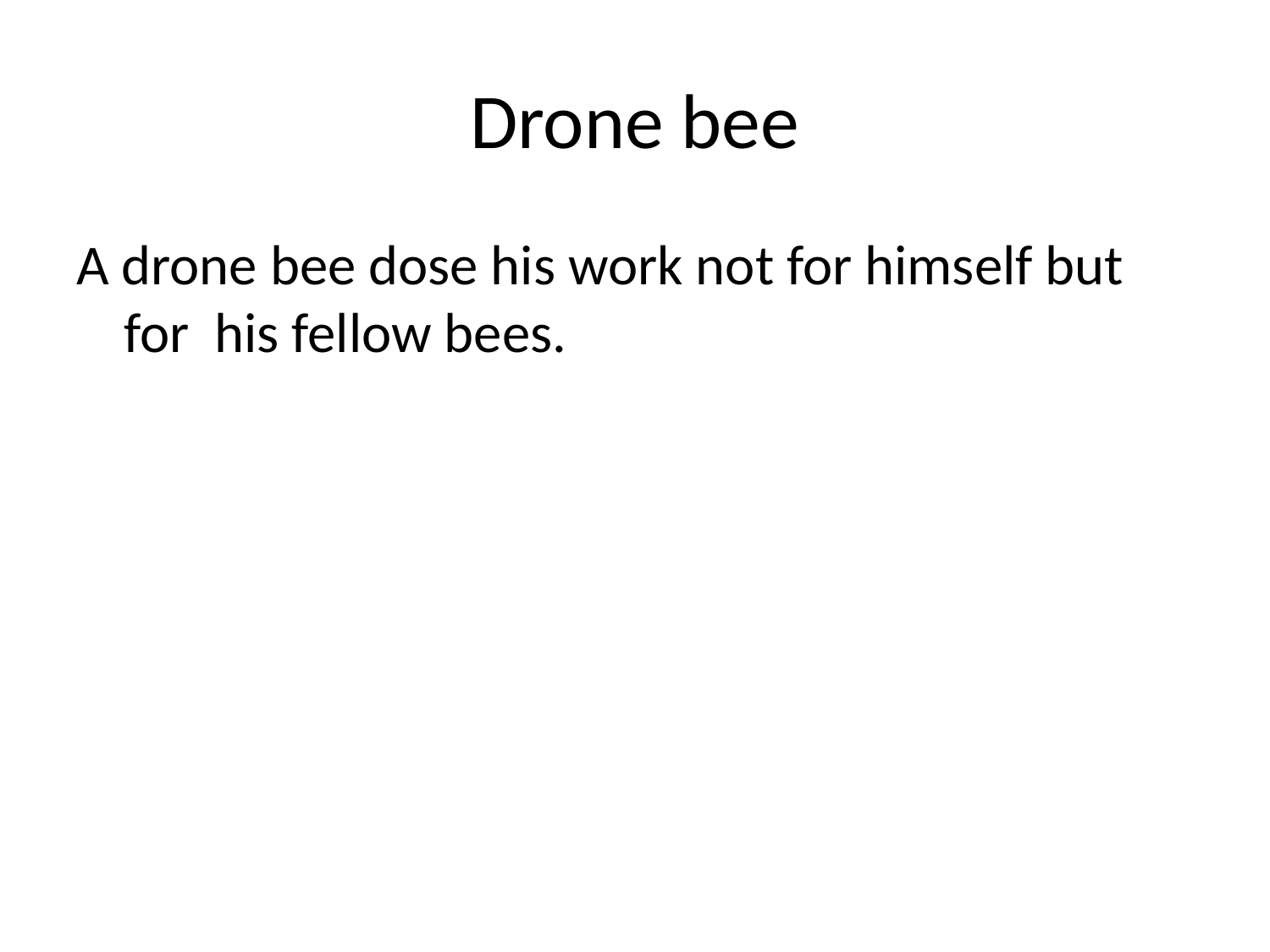

# Drone bee
A drone bee dose his work not for himself but for  his fellow bees.